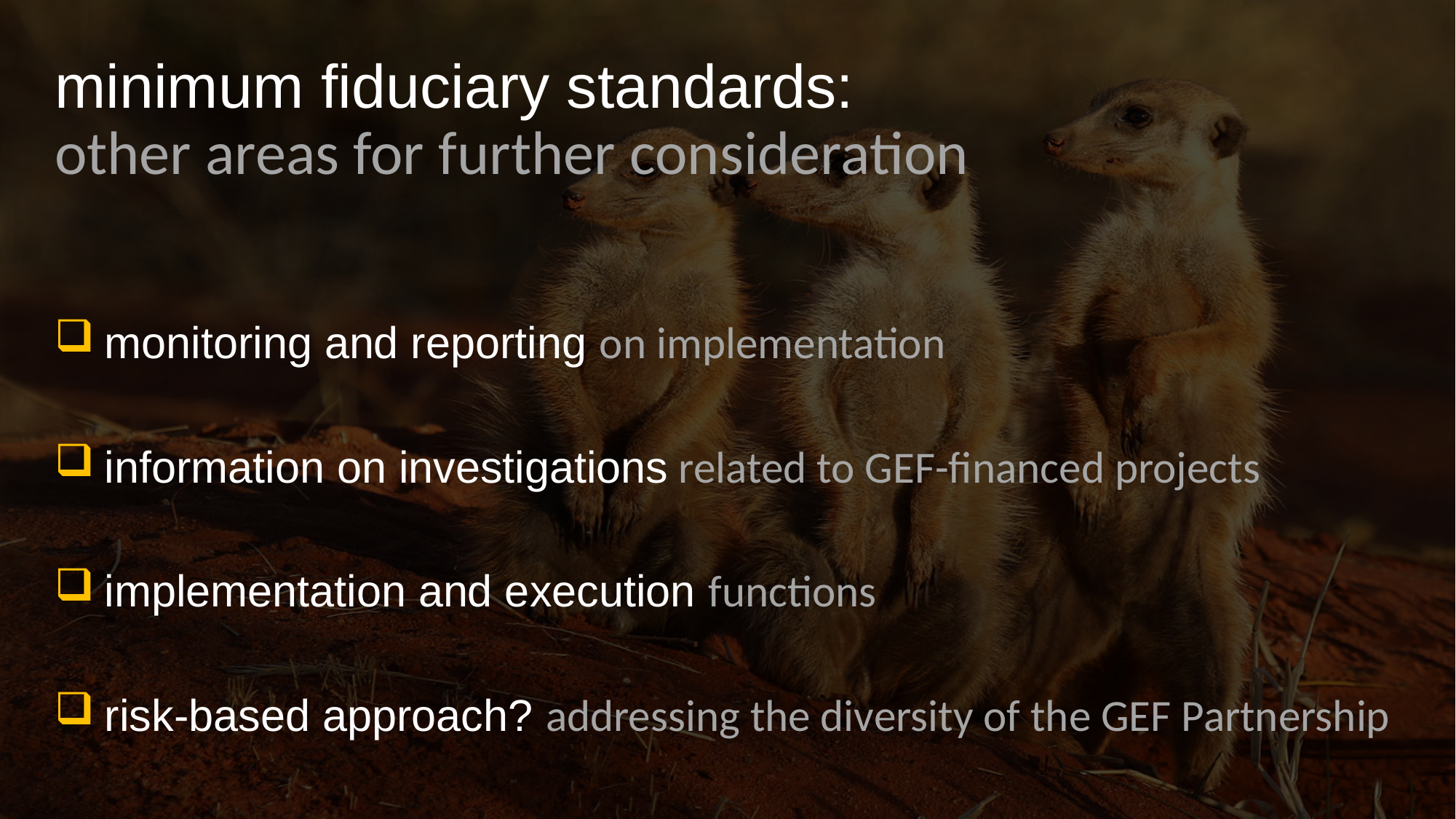

# minimum fiduciary standards: other areas for further consideration
monitoring and reporting on implementation

information on investigations related to GEF-financed projects

implementation and execution functions

risk-based approach? addressing the diversity of the GEF Partnership